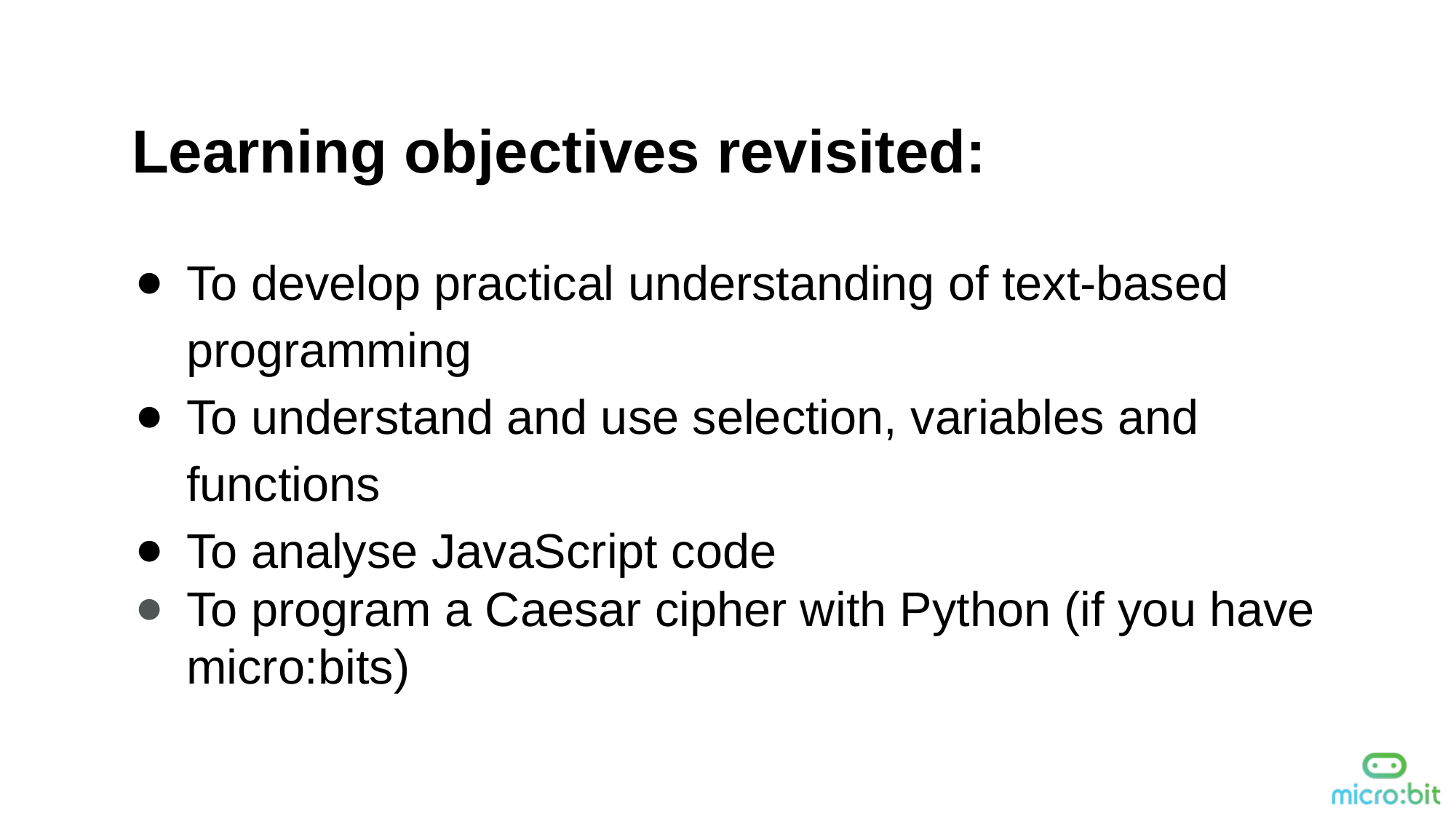

Learning objectives revisited:

To develop practical understanding of text-based programming
To understand and use selection, variables and functions
To analyse JavaScript code
To program a Caesar cipher with Python (if you have micro:bits)